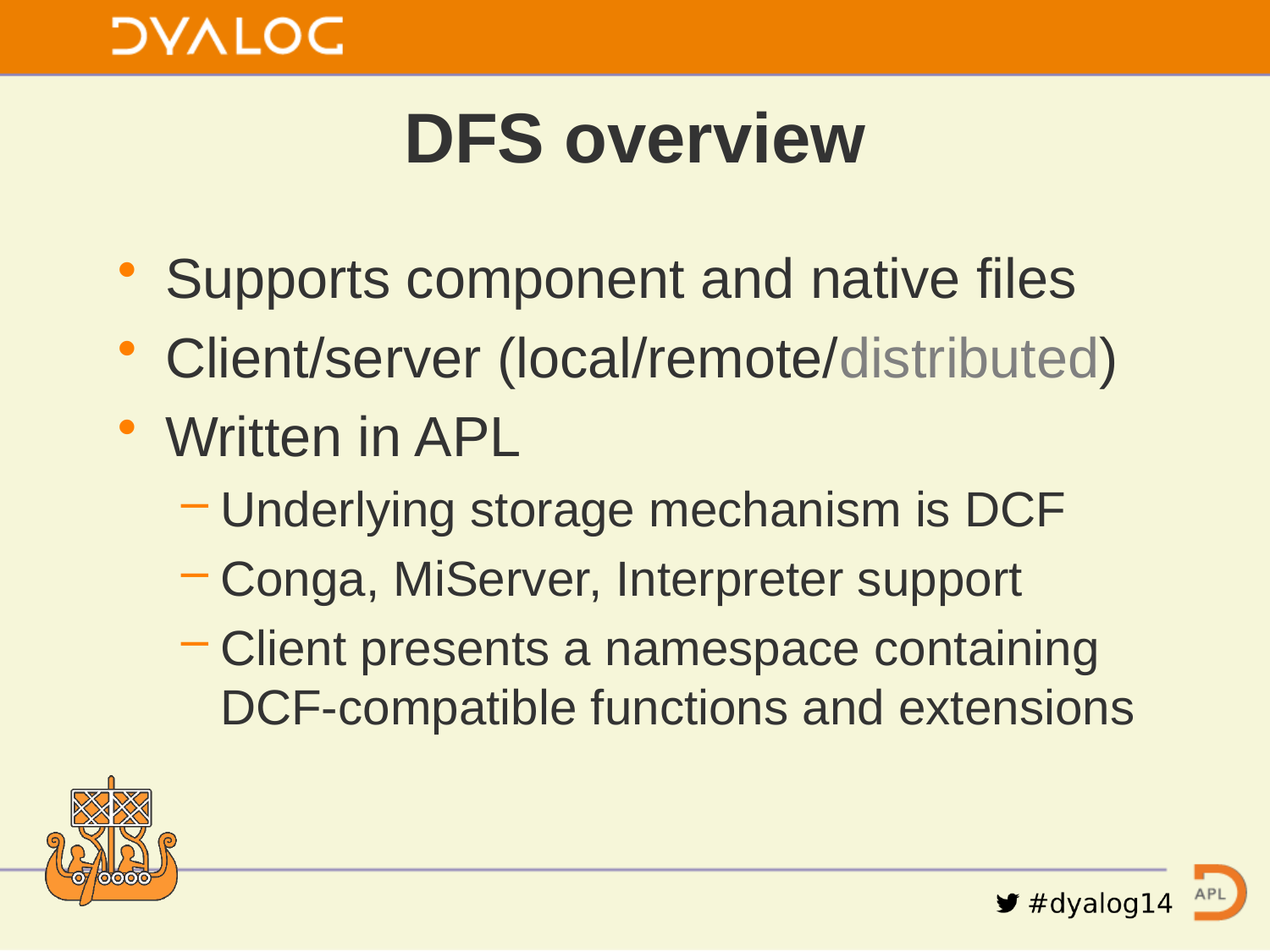

# DFS overview
Supports component and native files
Client/server (local/remote/distributed)
Written in APL
Underlying storage mechanism is DCF
Conga, MiServer, Interpreter support
Client presents a namespace containing DCF-compatible functions and extensions